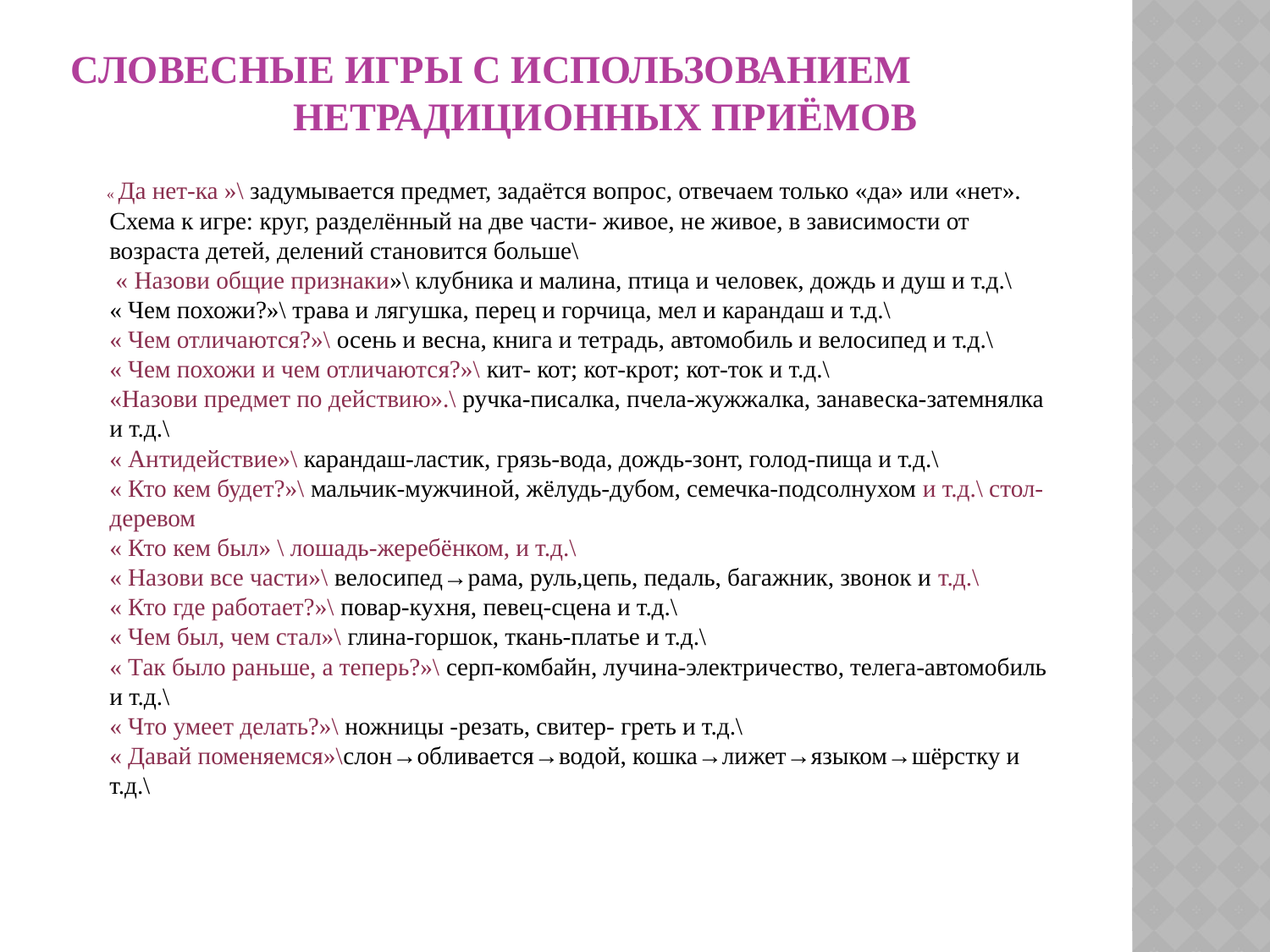

# словесные игры с использованием                        нетрадиционных приёмов
        « Да нет-ка »\ задумывается предмет, задаётся вопрос, отвечаем только «да» или «нет». Схема к игре: круг, разделённый на две части- живое, не живое, в зависимости от возраста детей, делений становится больше\ 
 « Назови общие признаки»\ клубника и малина, птица и человек, дождь и душ и т.д.\ 
« Чем похожи?»\ трава и лягушка, перец и горчица, мел и карандаш и т.д.\ 
« Чем отличаются?»\ осень и весна, книга и тетрадь, автомобиль и велосипед и т.д.\ 
« Чем похожи и чем отличаются?»\ кит- кот; кот-крот; кот-ток и т.д.\ 
«Назови предмет по действию».\ ручка-писалка, пчела-жужжалка, занавеска-затемнялка и т.д.\ 
« Антидействие»\ карандаш-ластик, грязь-вода, дождь-зонт, голод-пища и т.д.\ 
« Кто кем будет?»\ мальчик-мужчиной, жёлудь-дубом, семечка-подсолнухом и т.д.\ стол-деревом
« Кто кем был» \ лошадь-жеребёнком, и т.д.\ 
« Назови все части»\ велосипед→рама, руль,цепь, педаль, багажник, звонок и т.д.\ 
« Кто где работает?»\ повар-кухня, певец-сцена и т.д.\ 
« Чем был, чем стал»\ глина-горшок, ткань-платье и т.д.\ 
« Так было раньше, а теперь?»\ серп-комбайн, лучина-электричество, телега-автомобиль и т.д.\ 
« Что умеет делать?»\ ножницы -резать, свитер- греть и т.д.\ 
« Давай поменяемся»\слон→обливается→водой, кошка→лижет→языком→шёрстку и т.д.\